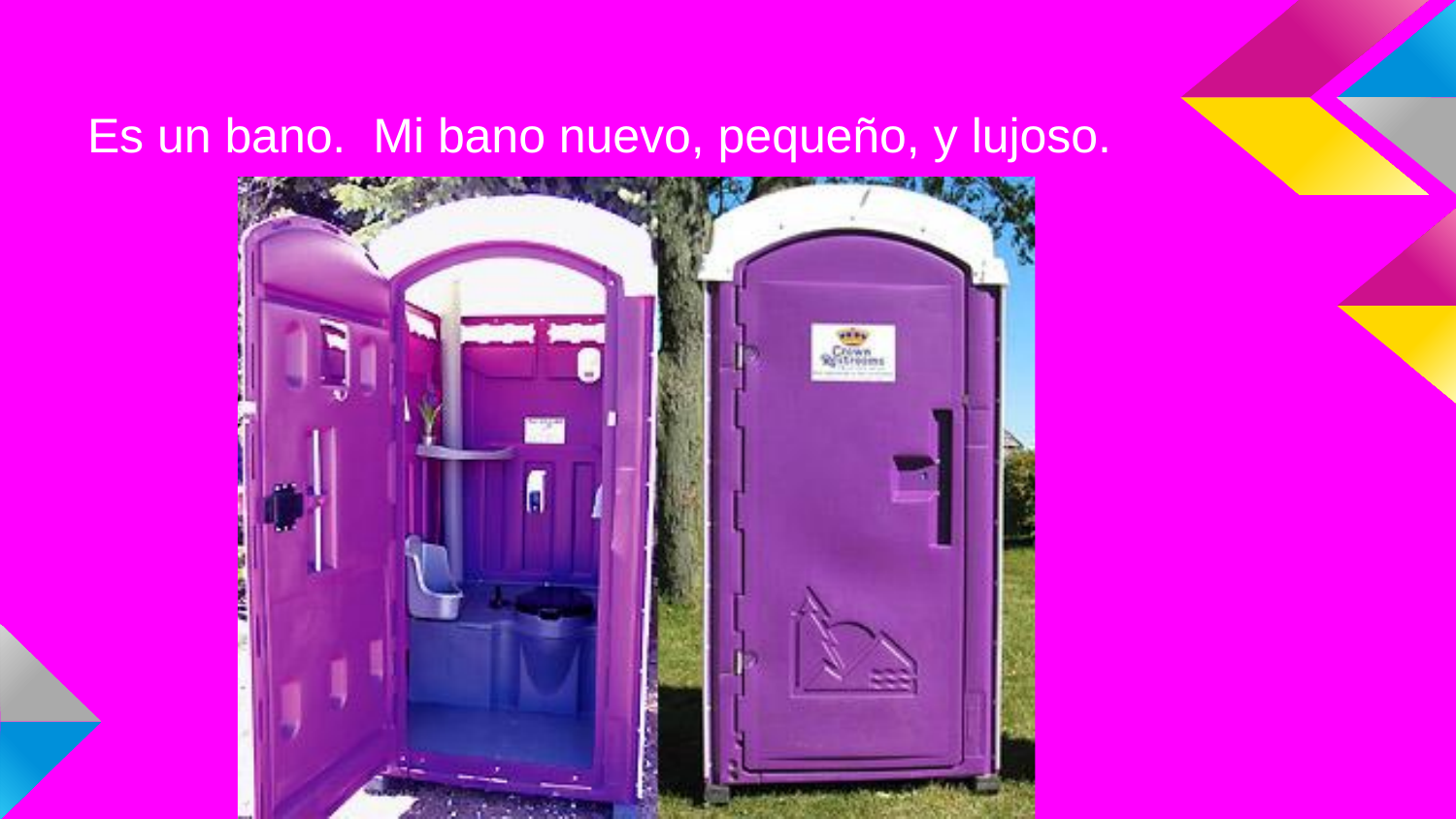

# Es un bano.  Mi bano nuevo, pequeño, y lujoso.